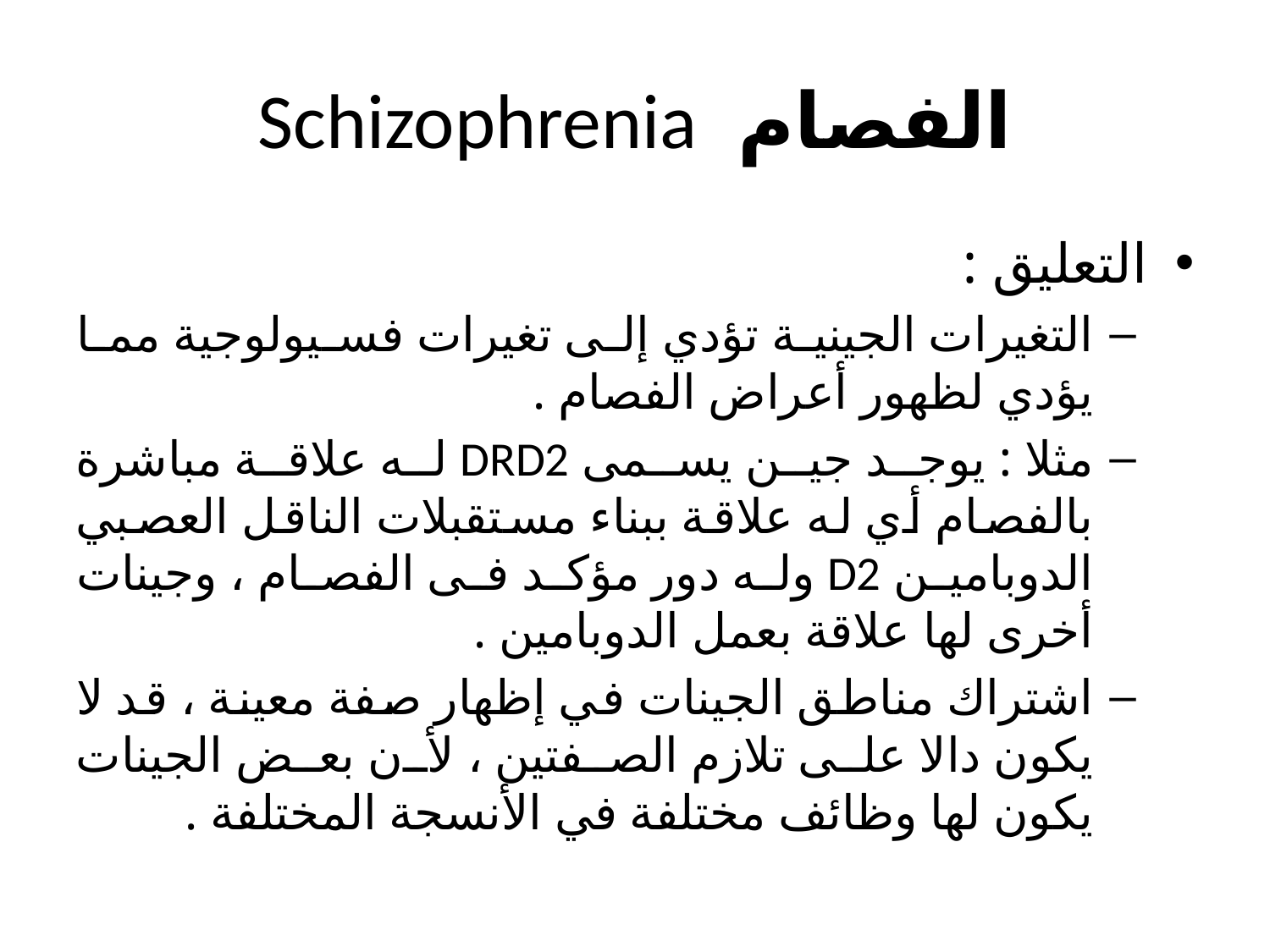

# الفصام  Schizophrenia
التعليق :
التغيرات الجينية تؤدي إلى تغيرات فسيولوجية مما يؤدي لظهور أعراض الفصام .
مثلا : يوجد جين يسمى DRD2 له علاقة مباشرة بالفصام أي له علاقة ببناء مستقبلات الناقل العصبي الدوبامين D2 وله دور مؤكد فى الفصام ، وجينات أخرى لها علاقة بعمل الدوبامين .
اشتراك مناطق الجينات في إظهار صفة معينة ، قد لا يكون دالا على تلازم الصفتين ، لأن بعض الجينات يكون لها وظائف مختلفة في الأنسجة المختلفة .